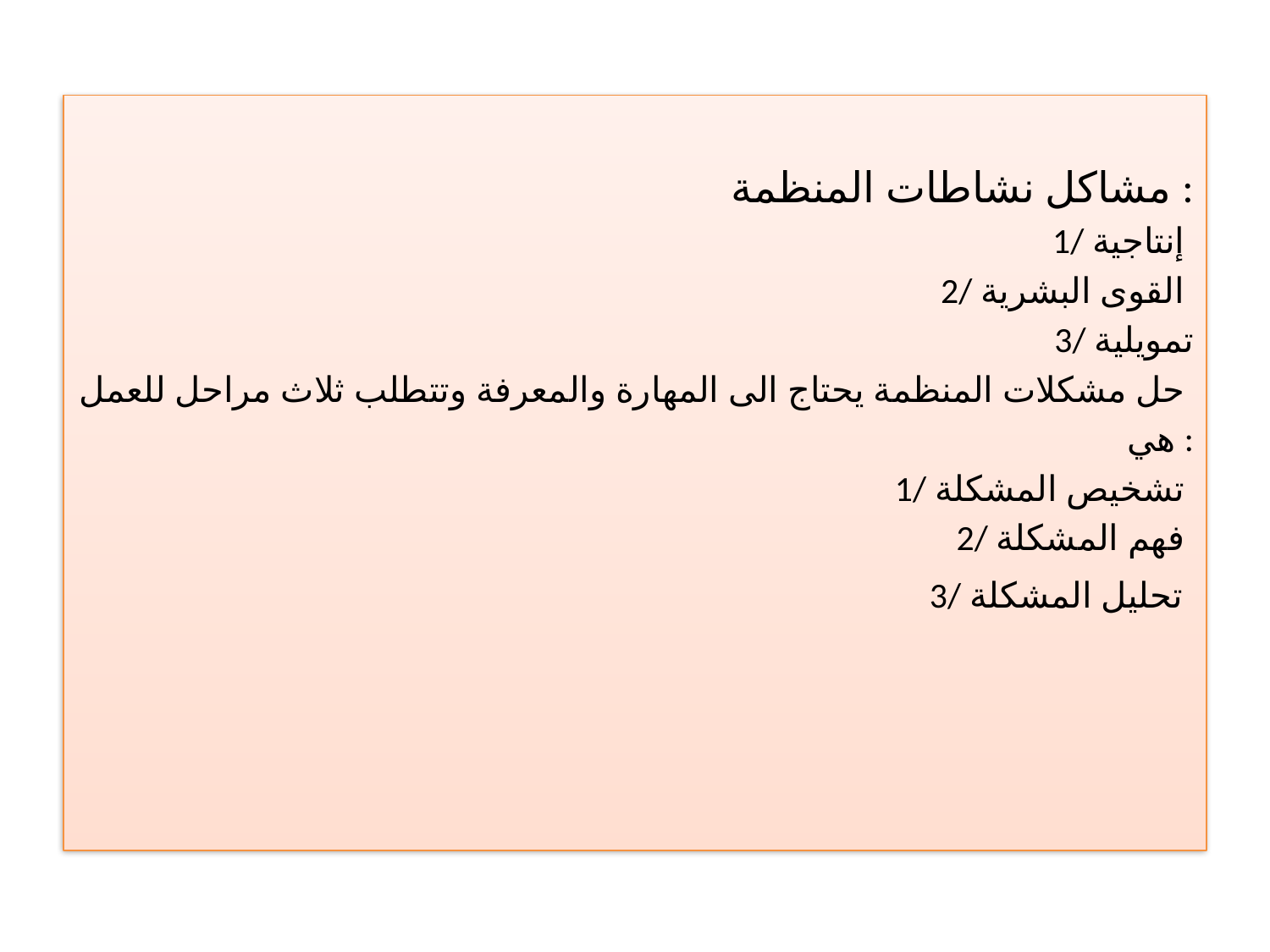

مشاكل نشاطات المنظمة :
1/ إنتاجية
2/ القوى البشرية
3/ تمويلية
حل مشكلات المنظمة يحتاج الى المهارة والمعرفة وتتطلب ثلاث مراحل للعمل
هي :
1/ تشخيص المشكلة
2/ فهم المشكلة
3/ تحليل المشكلة